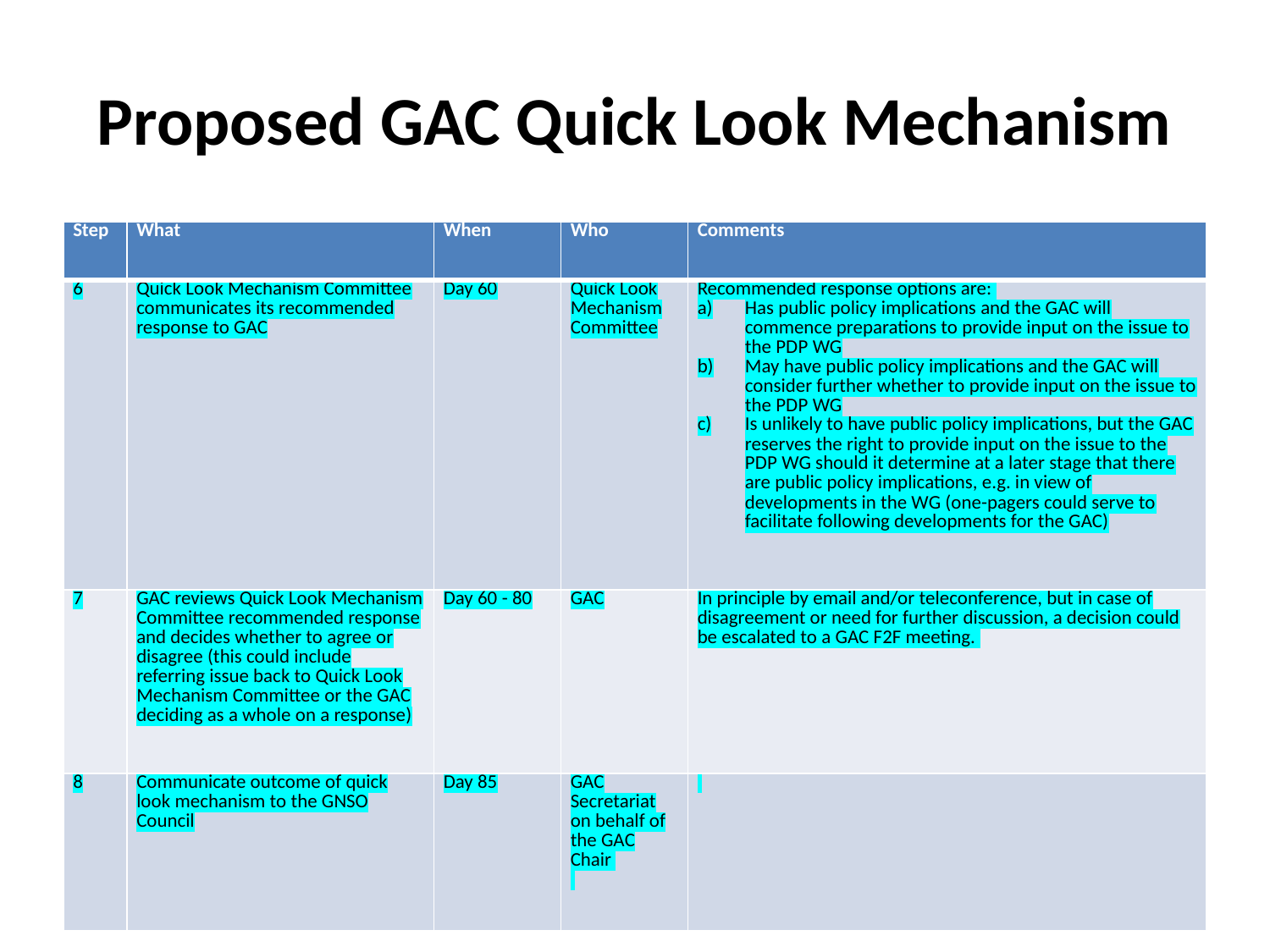

# Proposed GAC Quick Look Mechanism
| Step | What | When | Who | Comments |
| --- | --- | --- | --- | --- |
| 6 | Quick Look Mechanism Committee communicates its recommended response to GAC | Day 60 | Quick Look Mechanism Committee | Recommended response options are: Has public policy implications and the GAC will commence preparations to provide input on the issue to the PDP WG May have public policy implications and the GAC will consider further whether to provide input on the issue to the PDP WG Is unlikely to have public policy implications, but the GAC reserves the right to provide input on the issue to the PDP WG should it determine at a later stage that there are public policy implications, e.g. in view of developments in the WG (one-pagers could serve to facilitate following developments for the GAC) |
| 7 | GAC reviews Quick Look Mechanism Committee recommended response and decides whether to agree or disagree (this could include referring issue back to Quick Look Mechanism Committee or the GAC deciding as a whole on a response) | Day 60 - 80 | GAC | In principle by email and/or teleconference, but in case of disagreement or need for further discussion, a decision could be escalated to a GAC F2F meeting. |
| 8 | Communicate outcome of quick look mechanism to the GNSO Council | Day 85 | GAC Secretariat on behalf of the GAC Chair |  |